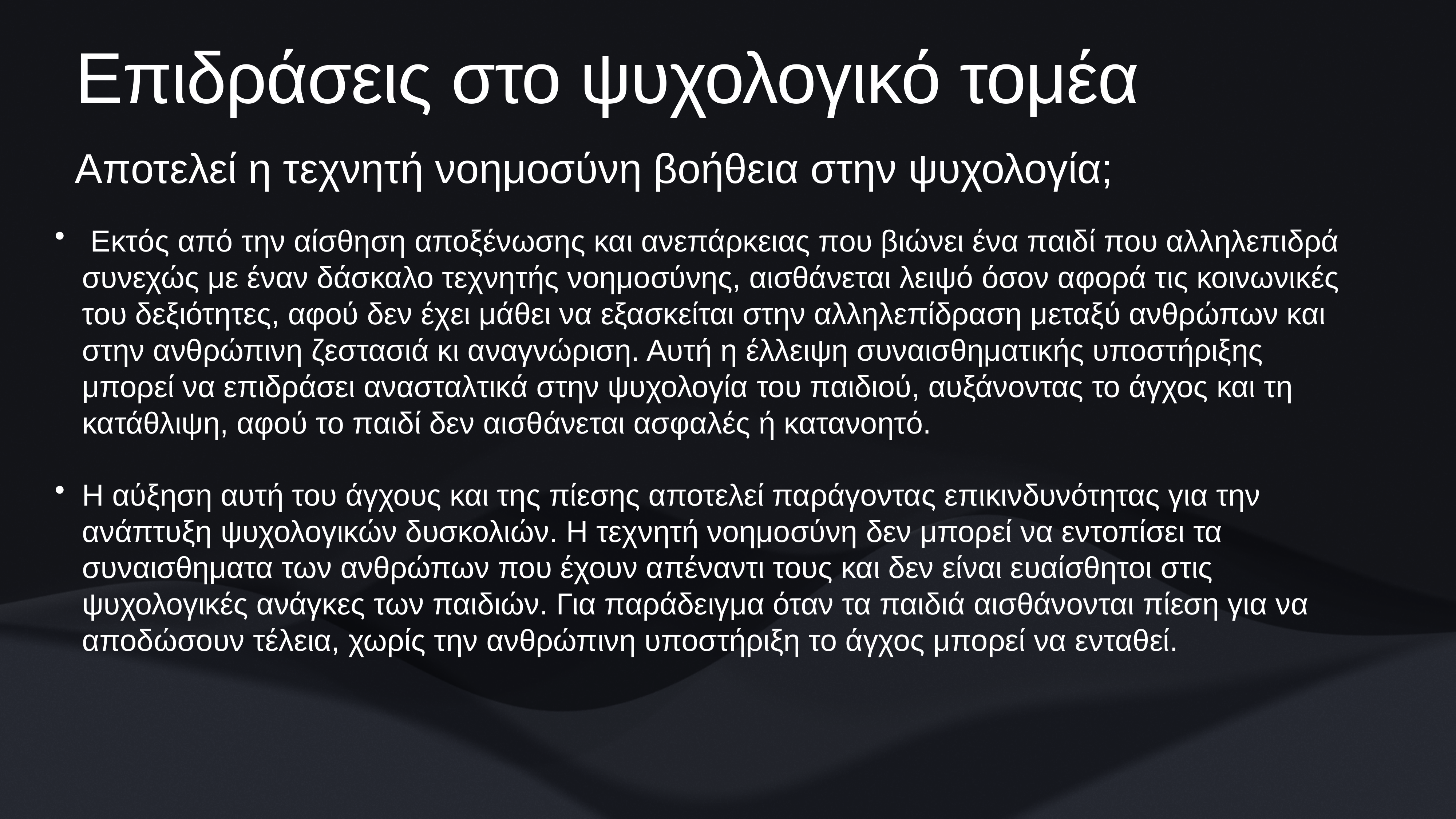

# Επιδράσεις στο ψυχολογικό τομέα
Αποτελεί η τεχνητή νοημοσύνη βοήθεια στην ψυχολογία;
 Εκτός από την αίσθηση αποξένωσης και ανεπάρκειας που βιώνει ένα παιδί που αλληλεπιδρά συνεχώς με έναν δάσκαλο τεχνητής νοημοσύνης, αισθάνεται λειψό όσον αφορά τις κοινωνικές του δεξιότητες, αφού δεν έχει μάθει να εξασκείται στην αλληλεπίδραση μεταξύ ανθρώπων και στην ανθρώπινη ζεστασιά κι αναγνώριση. Αυτή η έλλειψη συναισθηματικής υποστήριξης μπορεί να επιδράσει ανασταλτικά στην ψυχολογία του παιδιού, αυξάνοντας το άγχος και τη κατάθλιψη, αφού το παιδί δεν αισθάνεται ασφαλές ή κατανοητό.
Η αύξηση αυτή του άγχους και της πίεσης αποτελεί παράγοντας επικινδυνότητας για την ανάπτυξη ψυχολογικών δυσκολιών. Η τεχνητή νοημοσύνη δεν μπορεί να εντοπίσει τα συναισθηματα των ανθρώπων που έχουν απέναντι τους και δεν είναι ευαίσθητοι στις ψυχολογικές ανάγκες των παιδιών. Για παράδειγμα όταν τα παιδιά αισθάνονται πίεση για να αποδώσουν τέλεια, χωρίς την ανθρώπινη υποστήριξη το άγχος μπορεί να ενταθεί.